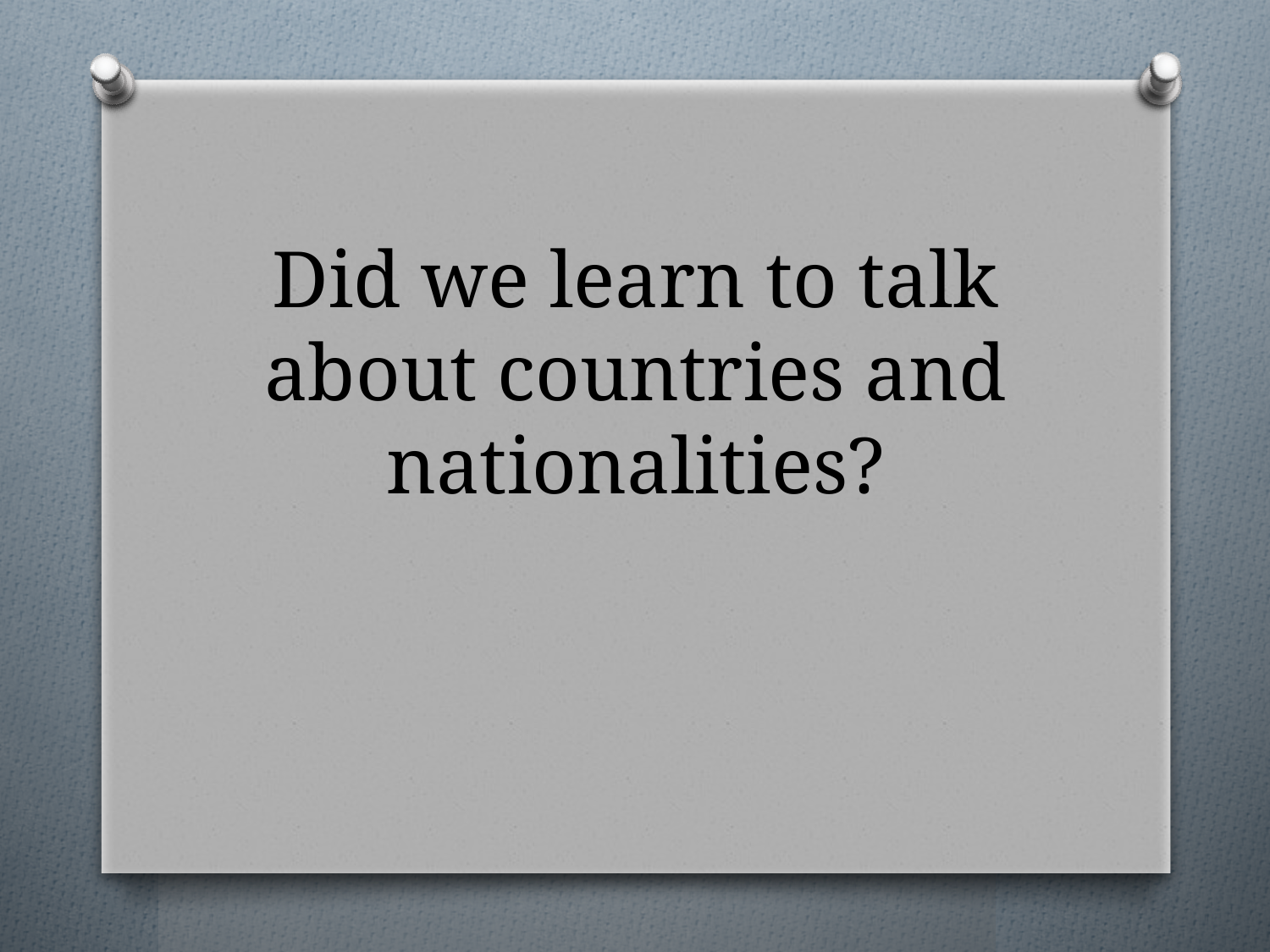

# Did we learn to talk about countries and nationalities?